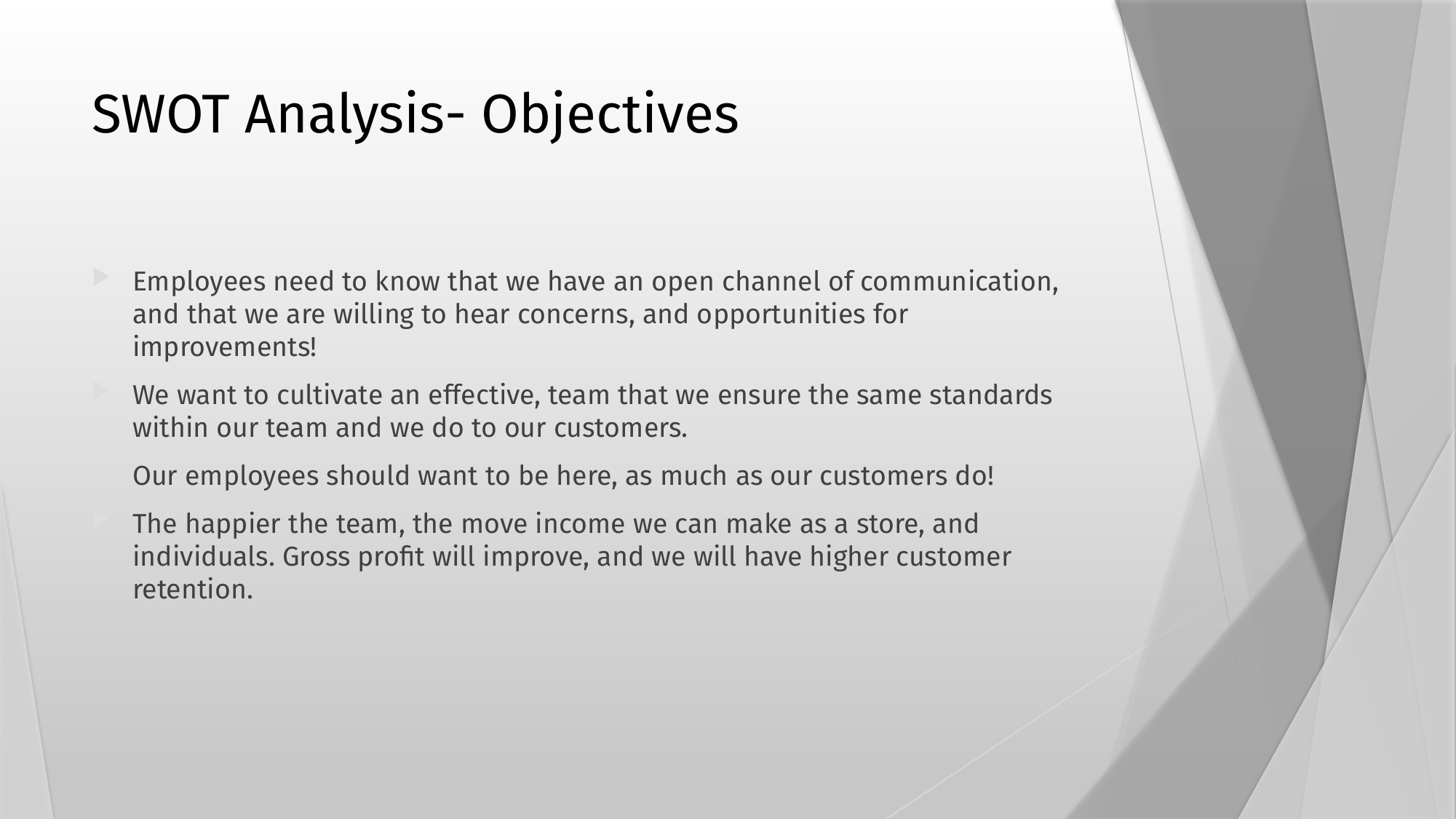

# SWOT Analysis- Objectives
Employees need to know that we have an open channel of communication, and that we are willing to hear concerns, and opportunities for improvements!
We want to cultivate an effective, team that we ensure the same standards within our team and we do to our customers.
Our employees should want to be here, as much as our customers do!
The happier the team, the move income we can make as a store, and individuals. Gross profit will improve, and we will have higher customer retention.